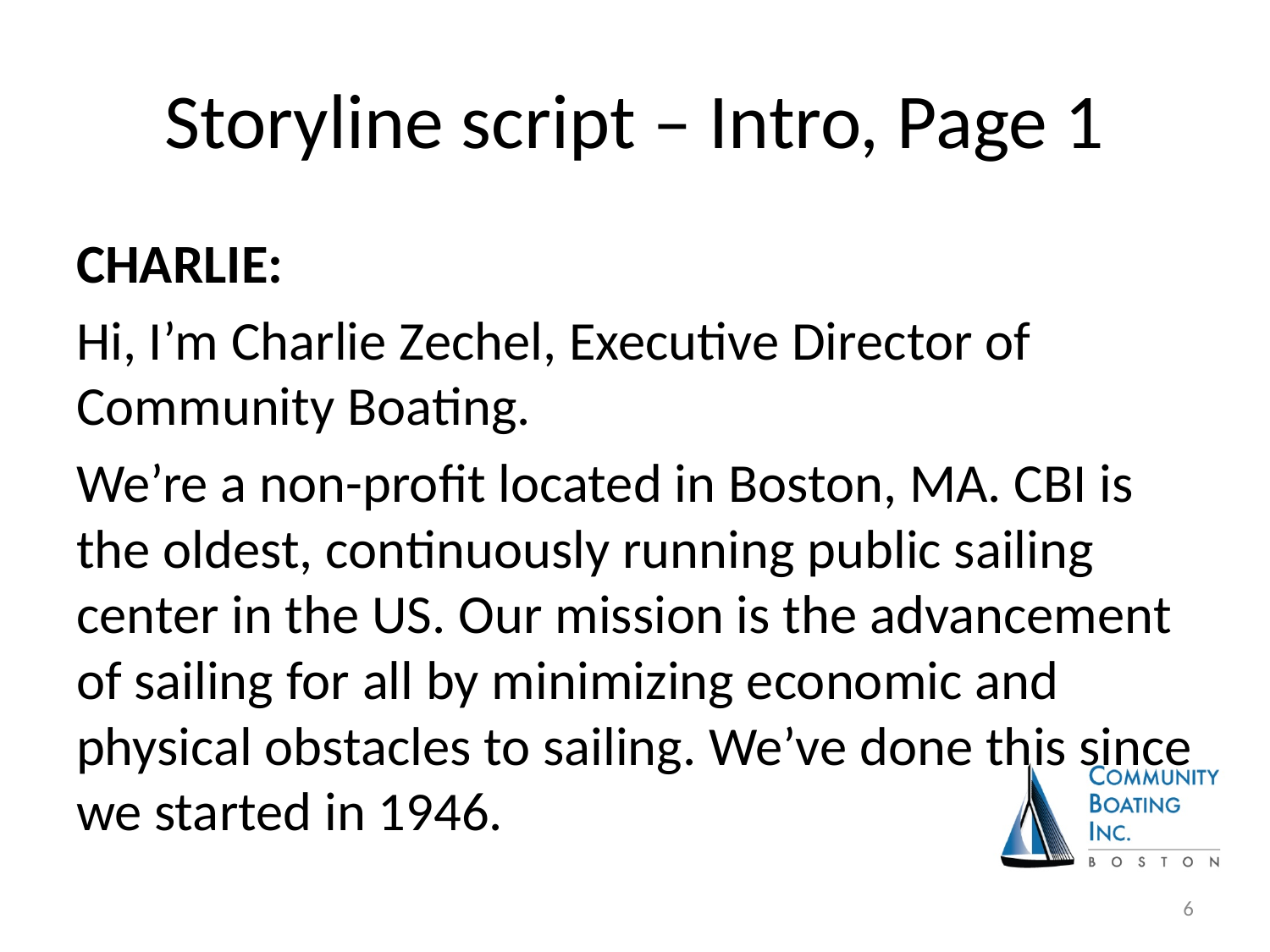

# Storyline script – Intro, Page 1
CHARLIE:
Hi, I’m Charlie Zechel, Executive Director of Community Boating.
We’re a non-profit located in Boston, MA. CBI is the oldest, continuously running public sailing center in the US. Our mission is the advancement of sailing for all by minimizing economic and physical obstacles to sailing. We’ve done this since we started in 1946.

6